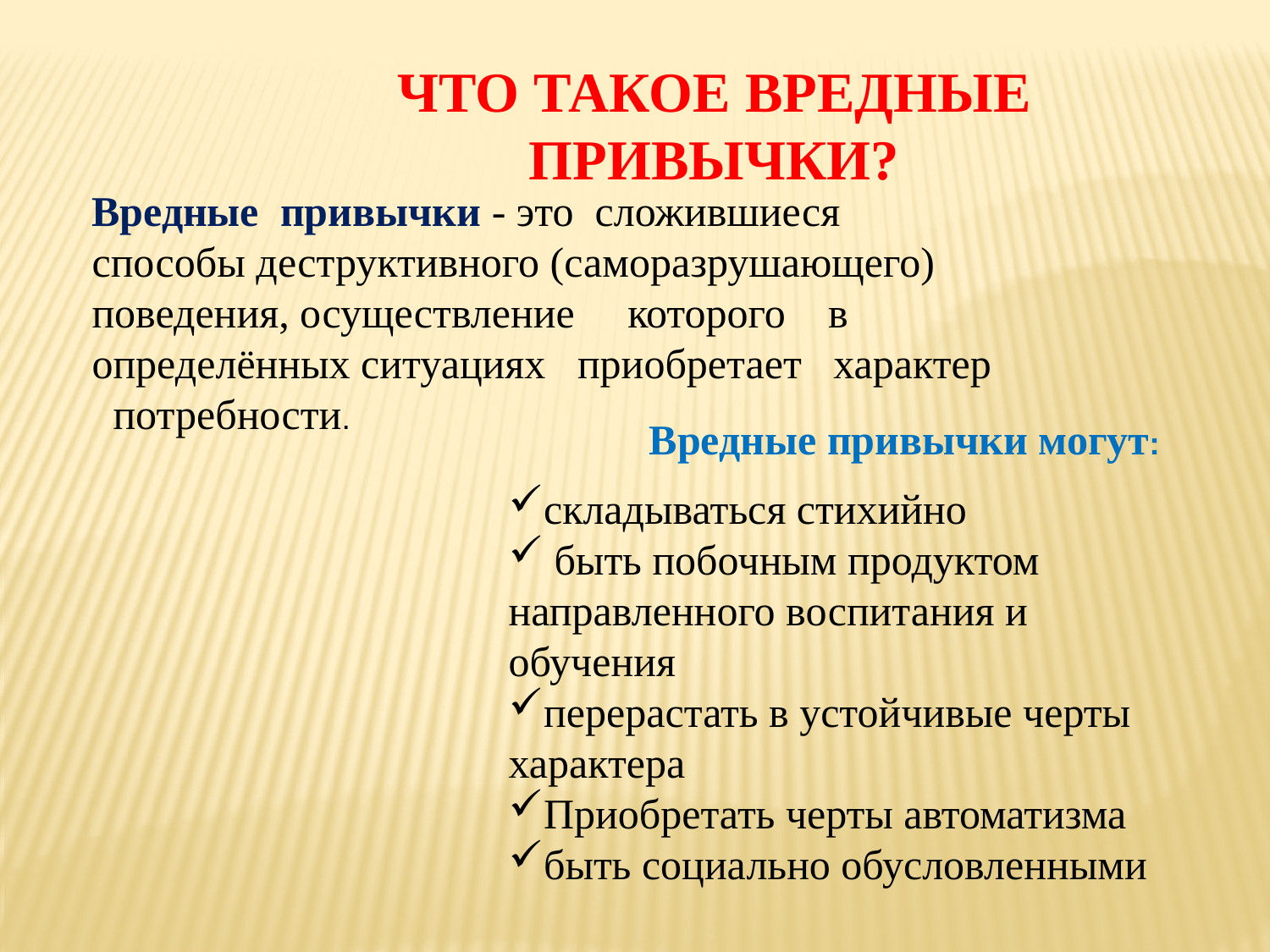

ЧТО ТАКОЕ ВРЕДНЫЕ ПРИВЫЧКИ?

Вредные  привычки - это  сложившиеся  способы деструктивного (саморазрушающего) поведения, осуществление     которого    в    определённых ситуациях   приобретает   характер   потребности.
Вредные привычки могут:
складываться стихийно
 быть побочным продуктом направленного воспитания и обучения
перерастать в устойчивые черты характера
Приобретать черты автоматизма
быть социально обусловленными